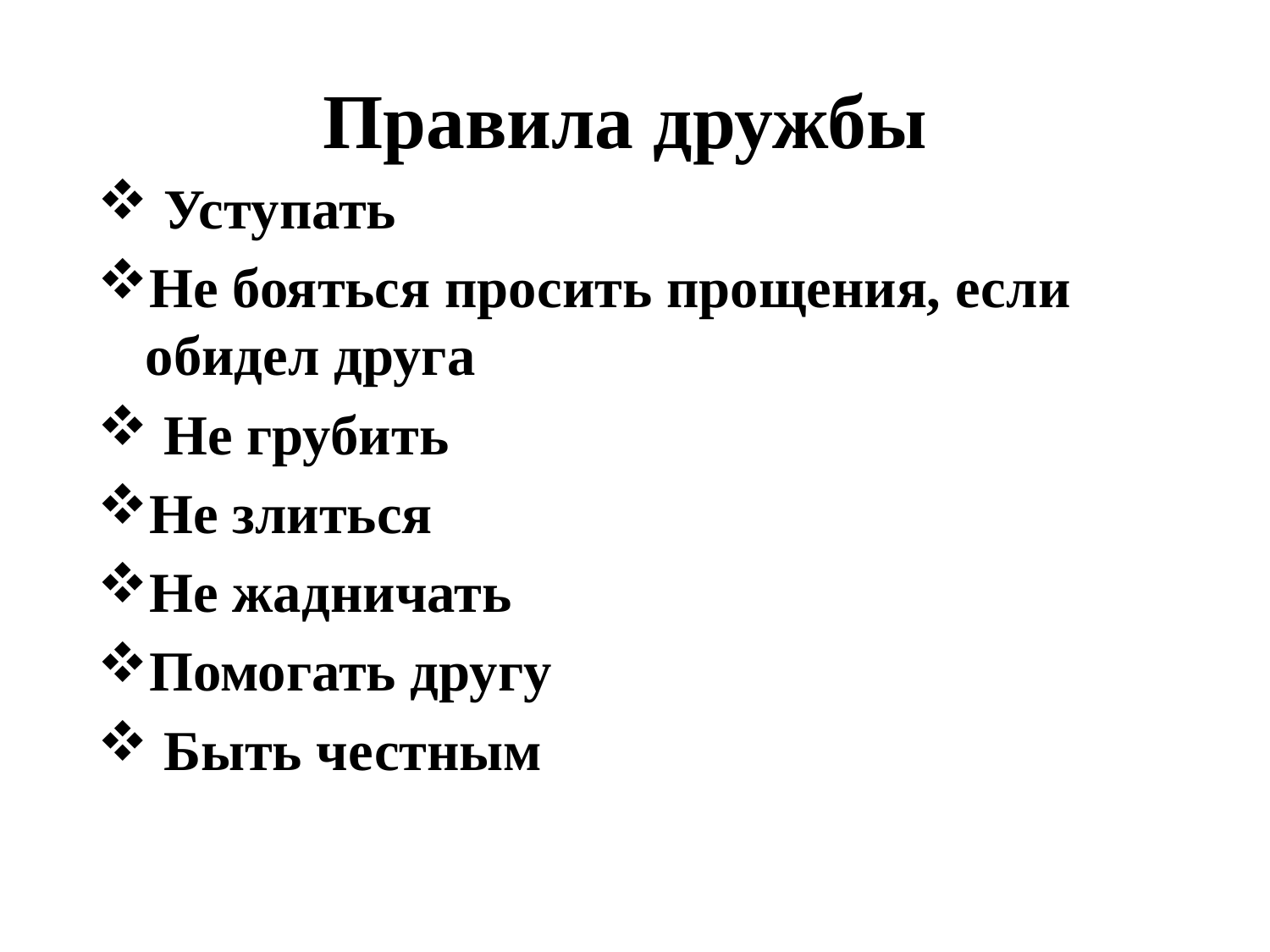

# Правила дружбы
 Уступать
Не бояться просить прощения, если обидел друга
 Не грубить
Не злиться
Не жадничать
Помогать другу
 Быть честным